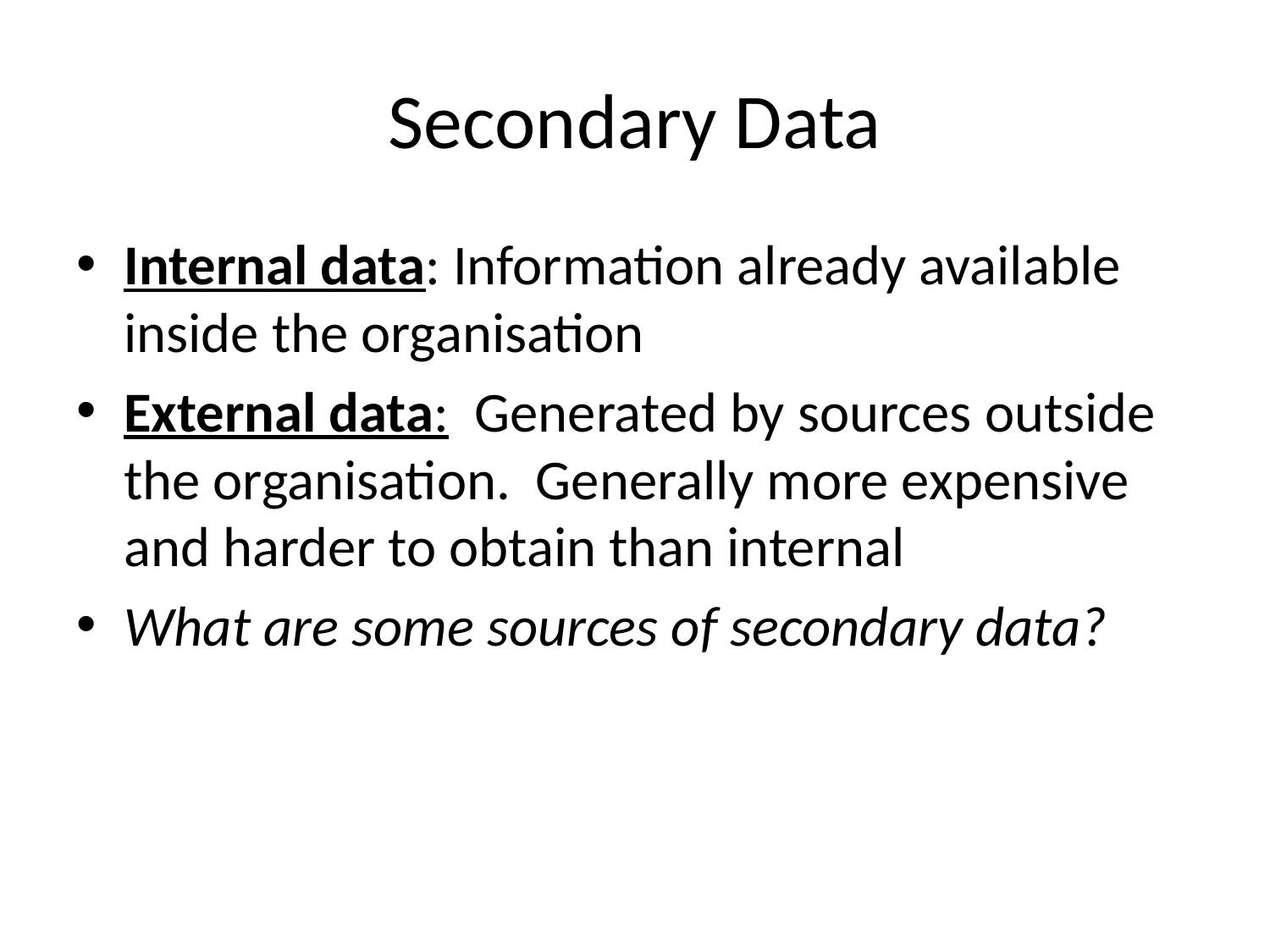

# Secondary Data
Internal data: Information already available inside the organisation
External data:  Generated by sources outside the organisation.  Generally more expensive and harder to obtain than internal
What are some sources of secondary data?